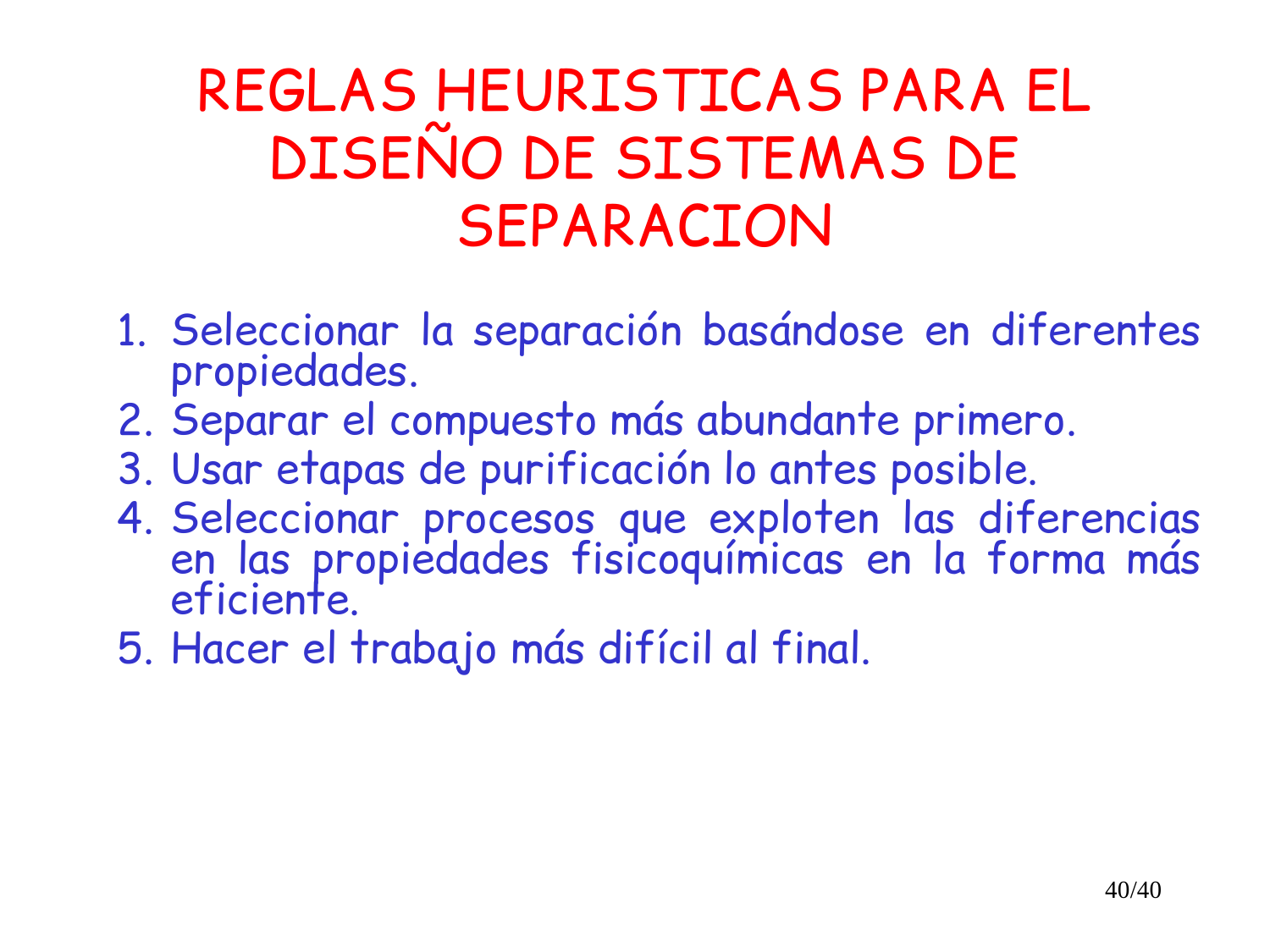

# REGLAS HEURISTICAS PARA EL DISEÑO DE SISTEMAS DE SEPARACION
Seleccionar la separación basándose en diferentes propiedades.
Separar el compuesto más abundante primero.
Usar etapas de purificación lo antes posible.
Seleccionar procesos que exploten las diferencias en las propiedades fisicoquímicas en la forma más eficiente.
Hacer el trabajo más difícil al final.
40/40